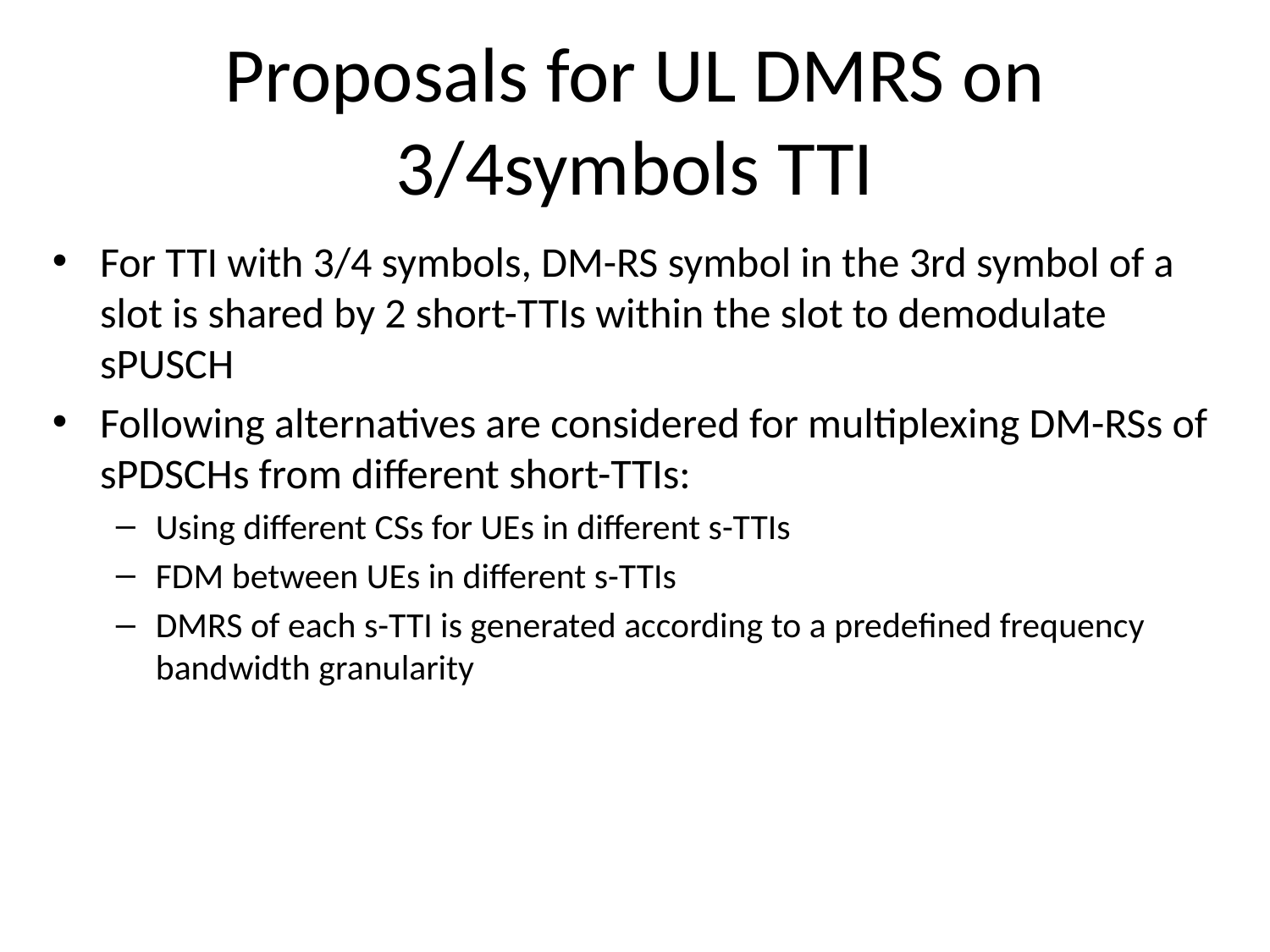

# Proposals for UL DMRS on 3/4symbols TTI
For TTI with 3/4 symbols, DM-RS symbol in the 3rd symbol of a slot is shared by 2 short-TTIs within the slot to demodulate sPUSCH
Following alternatives are considered for multiplexing DM-RSs of sPDSCHs from different short-TTIs:
Using different CSs for UEs in different s-TTIs
FDM between UEs in different s-TTIs
DMRS of each s-TTI is generated according to a predefined frequency bandwidth granularity